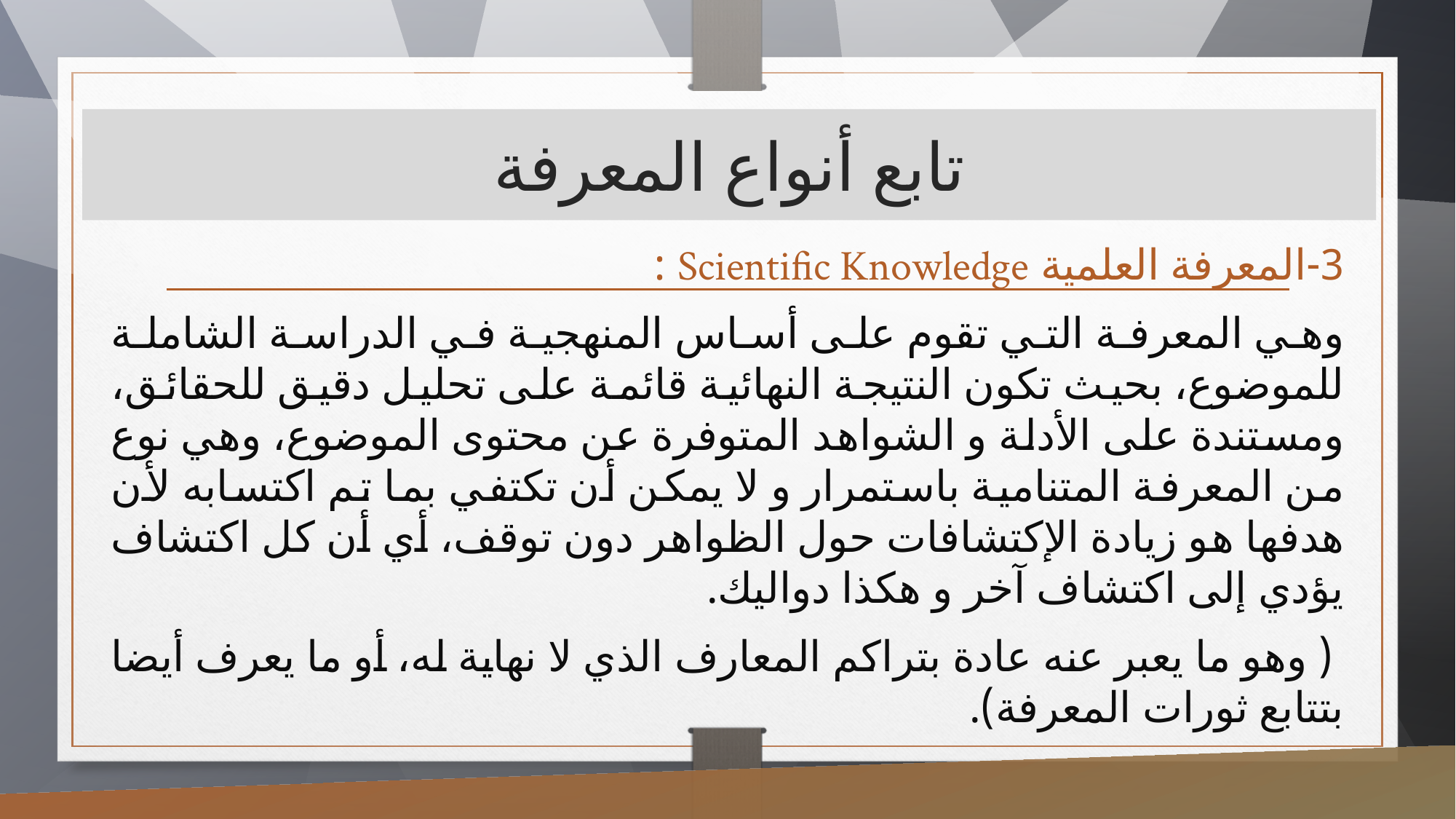

# تابع أنواع المعرفة
3-المعرفة العلمية Scientific Knowledge :
وهي المعرفة التي تقوم على أساس المنهجية في الدراسة الشاملة للموضوع، بحيث تكون النتيجة النهائية قائمة على تحليل دقيق للحقائق، ومستندة على الأدلة و الشواهد المتوفرة عن محتوى الموضوع، وهي نوع من المعرفة المتنامية باستمرار و لا يمكن أن تكتفي بما تم اكتسابه لأن هدفها هو زيادة الإكتشافات حول الظواهر دون توقف، أي أن كل اكتشاف يؤدي إلى اكتشاف آخر و هكذا دواليك.
 ( وهو ما يعبر عنه عادة بتراكم المعارف الذي لا نهاية له، أو ما يعرف أيضا بتتابع ثورات المعرفة).